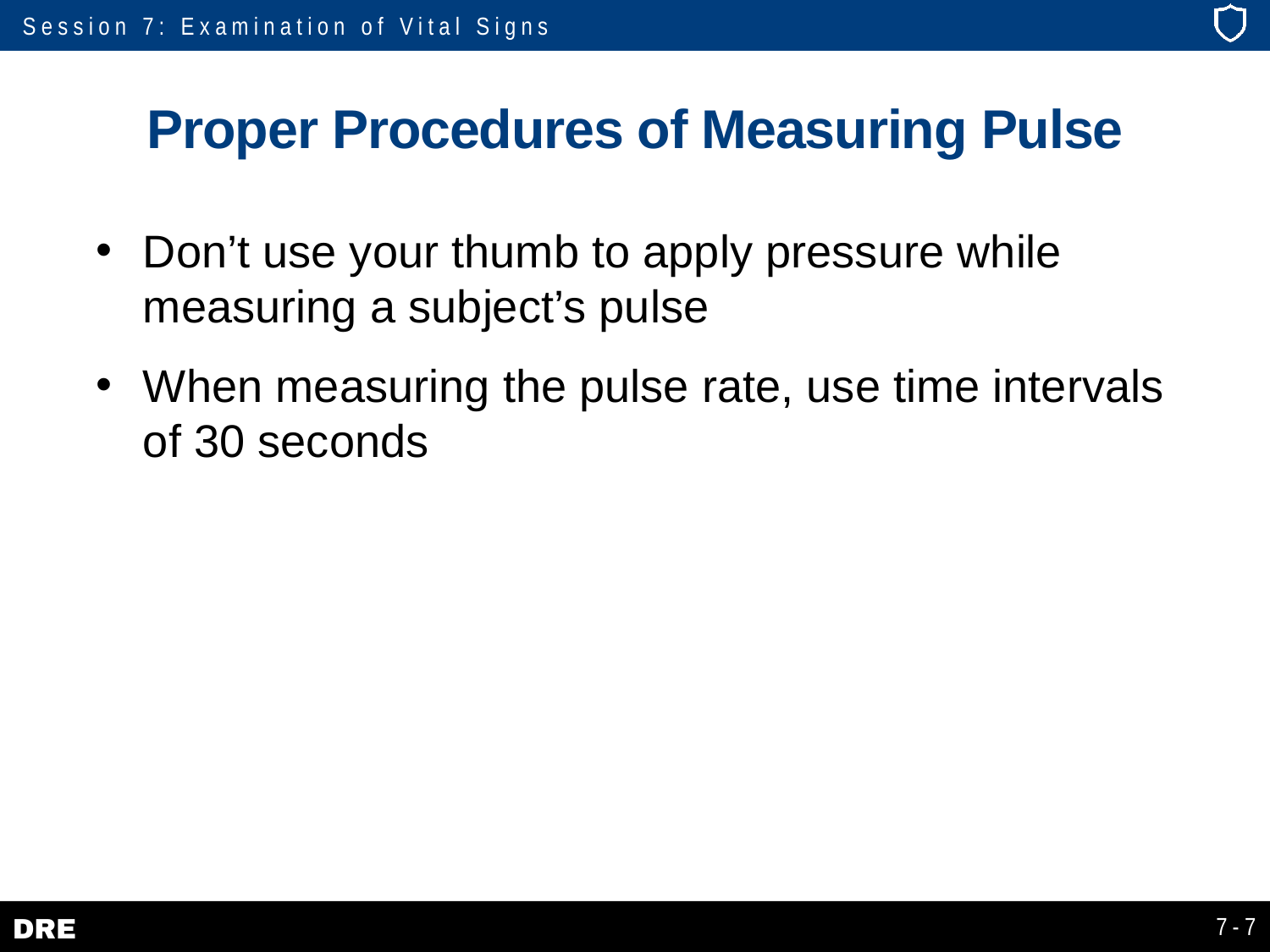

# Proper Procedures of Measuring Pulse
Don’t use your thumb to apply pressure while measuring a subject’s pulse
When measuring the pulse rate, use time intervals of 30 seconds

7-7